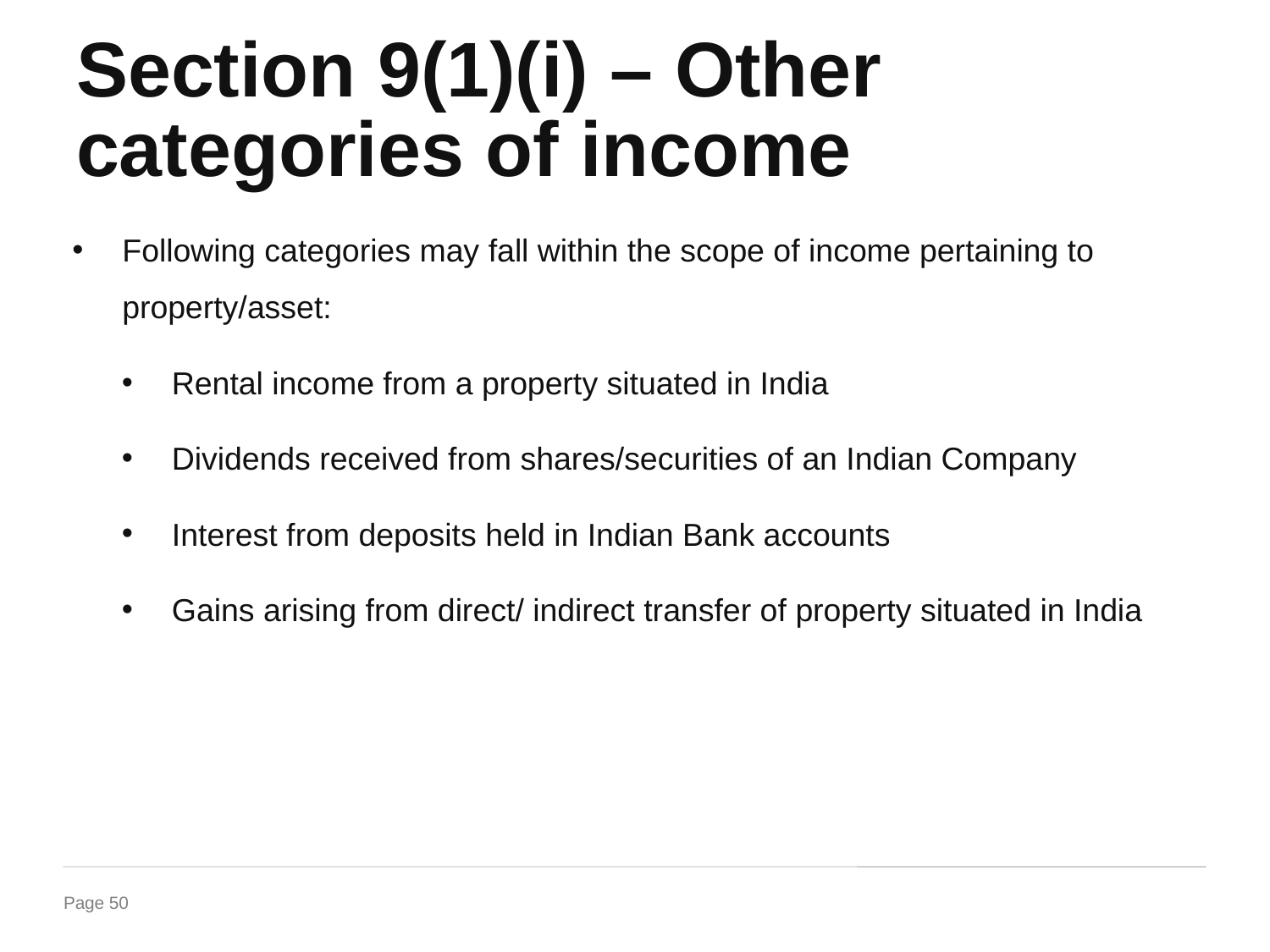

Section 9(1)(i) – Other categories of income
Following categories may fall within the scope of income pertaining to property/asset:
Rental income from a property situated in India
Dividends received from shares/securities of an Indian Company
Interest from deposits held in Indian Bank accounts
Gains arising from direct/ indirect transfer of property situated in India